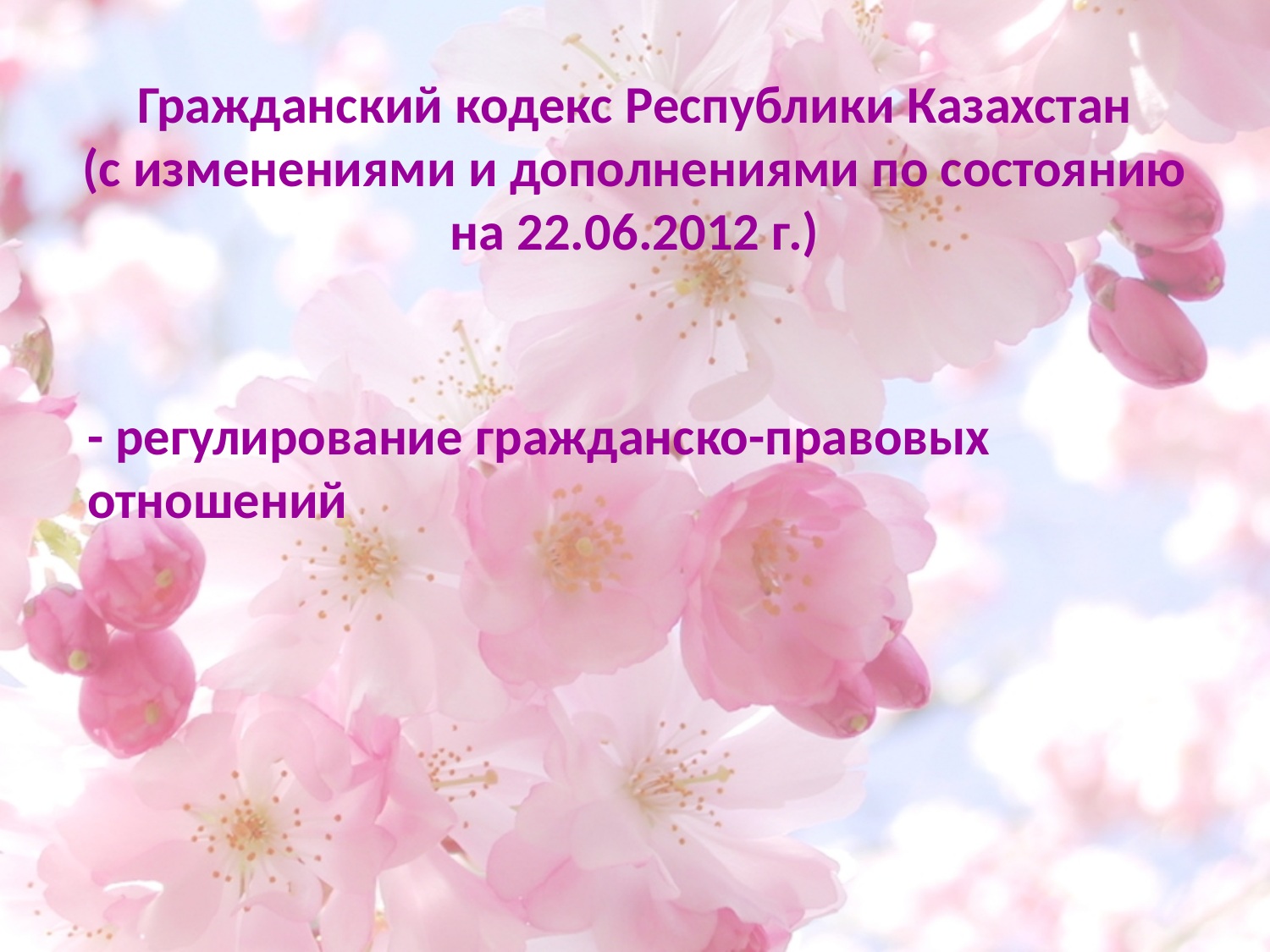

# Гражданский кодекс Республики Казахстан (с изменениями и дополнениями по состоянию на 22.06.2012 г.)
- регулирование гражданско-правовых отношений